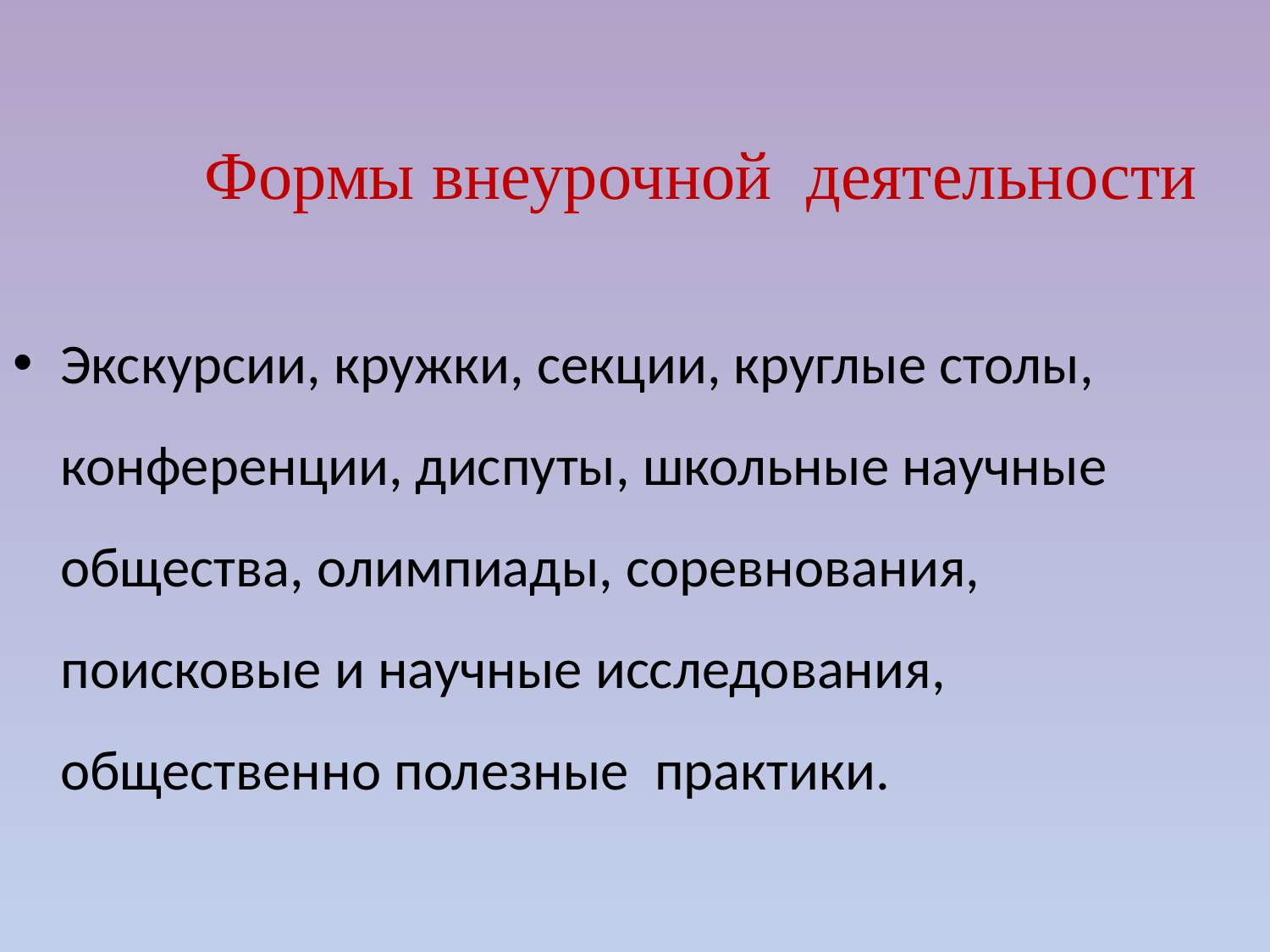

Формы внеурочной  деятельности

Экскурсии, кружки, секции, круглые столы, конференции, диспуты, школьные научные общества, олимпиады, соревнования, поисковые и научные исследования, общественно полезные  практики.